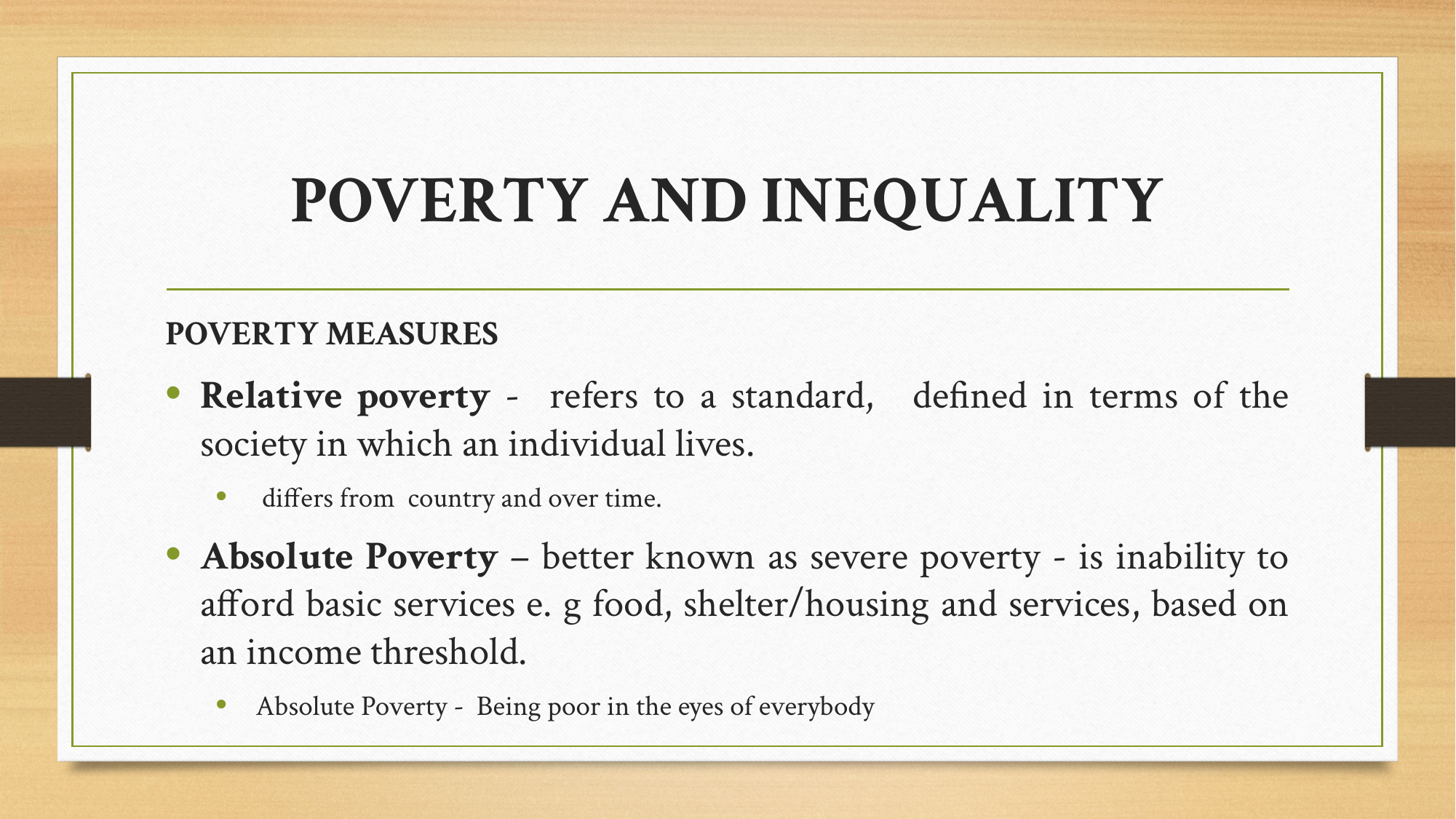

# POVERTY AND INEQUALITY
POVERTY MEASURES
Relative poverty -  refers to a standard,   defined in terms of the society in which an individual lives.
 differs from  country and over time.
Absolute Poverty – better known as severe poverty - is inability to afford basic services e. g food, shelter/housing and services, based on an income threshold.
Absolute Poverty -  Being poor in the eyes of everybody